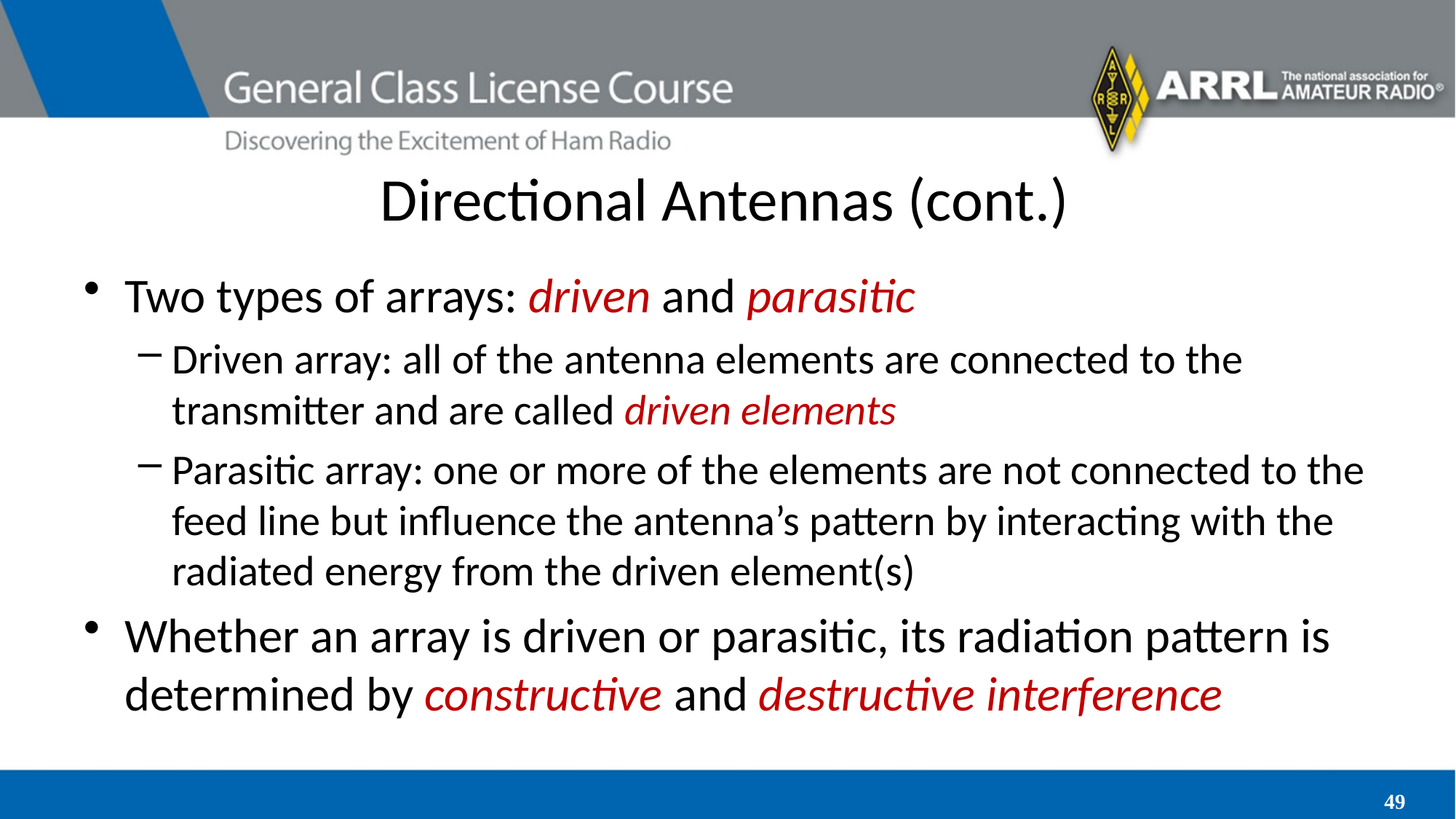

# Directional Antennas (cont.)
Two types of arrays: driven and parasitic
Driven array: all of the antenna elements are connected to the transmitter and are called driven elements
Parasitic array: one or more of the elements are not connected to the feed line but influence the antenna’s pattern by interacting with the radiated energy from the driven element(s)
Whether an array is driven or parasitic, its radiation pattern is determined by constructive and destructive interference